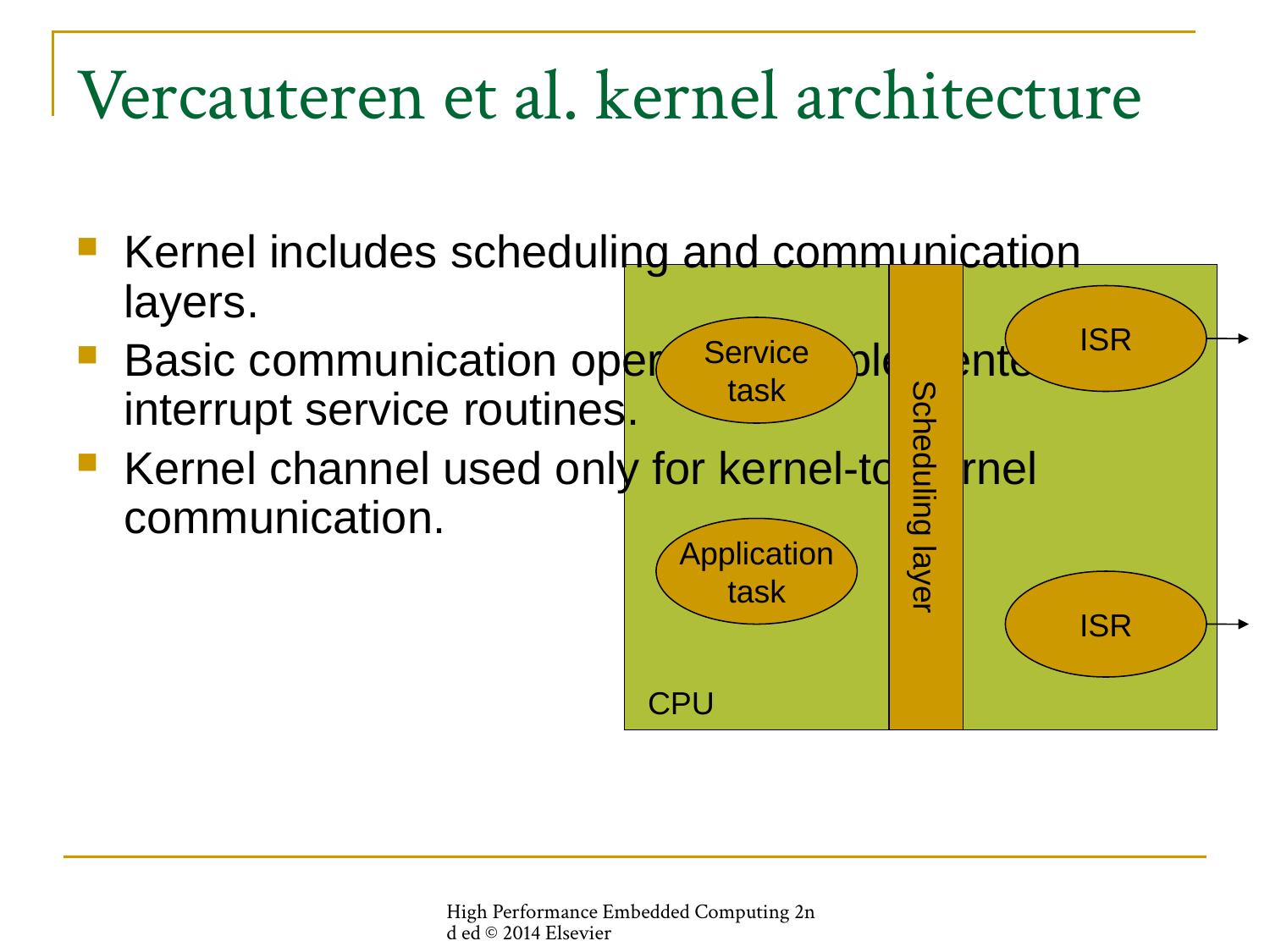

# Vercauteren et al. kernel architecture
Kernel includes scheduling and communication layers.
Basic communication operations implemented by interrupt service routines.
Kernel channel used only for kernel-to-kernel communication.

Scheduling layer

ISR
Service
task

Application
task
ISR

CPU
High Performance Embedded Computing 2nd ed © 2014 Elsevier